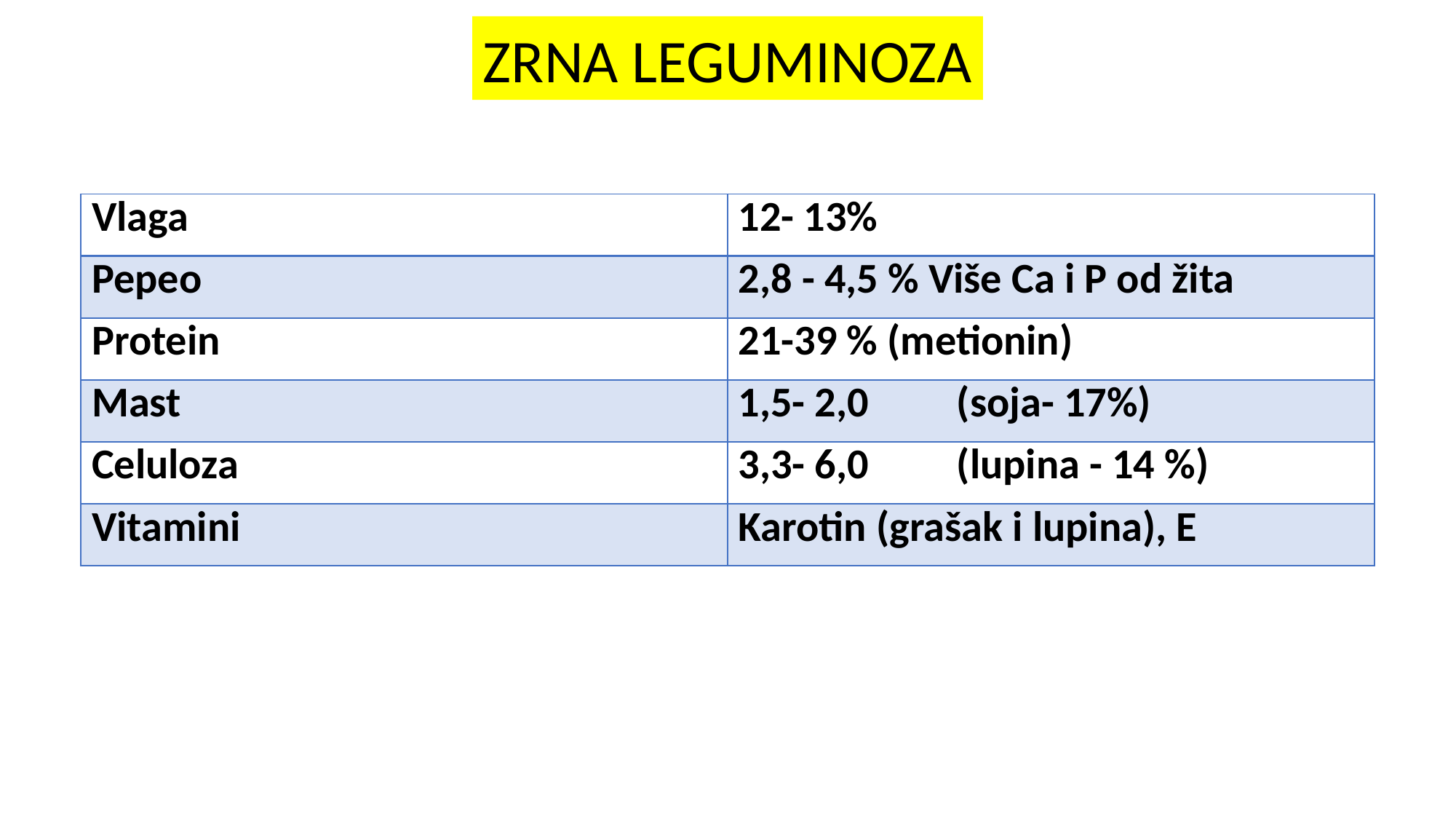

ZRNA LEGUMINOZA
| Vlaga | 12- 13% |
| --- | --- |
| Pepeo | 2,8 - 4,5 % Više Ca i P od žita |
| Protein | 21-39 % (metionin) |
| Mast | 1,5- 2,0 (soja- 17%) |
| Celuloza | 3,3- 6,0 (lupina - 14 %) |
| Vitamini | Karotin (grašak i lupina), E |